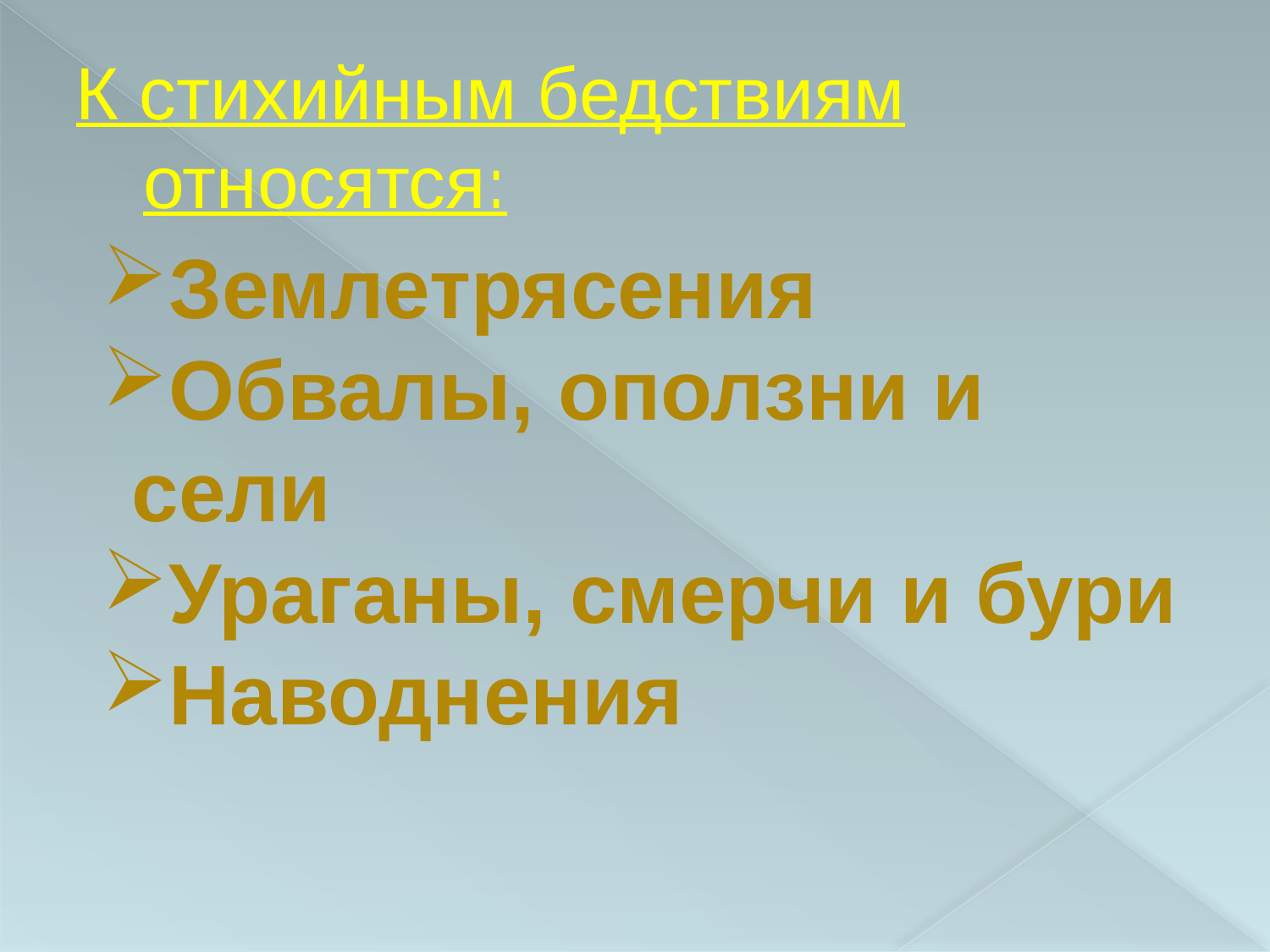

# К стихийным бедствиям относятся:
Землетрясения
Обвалы, оползни и сели
Ураганы, смерчи и бури
Наводнения